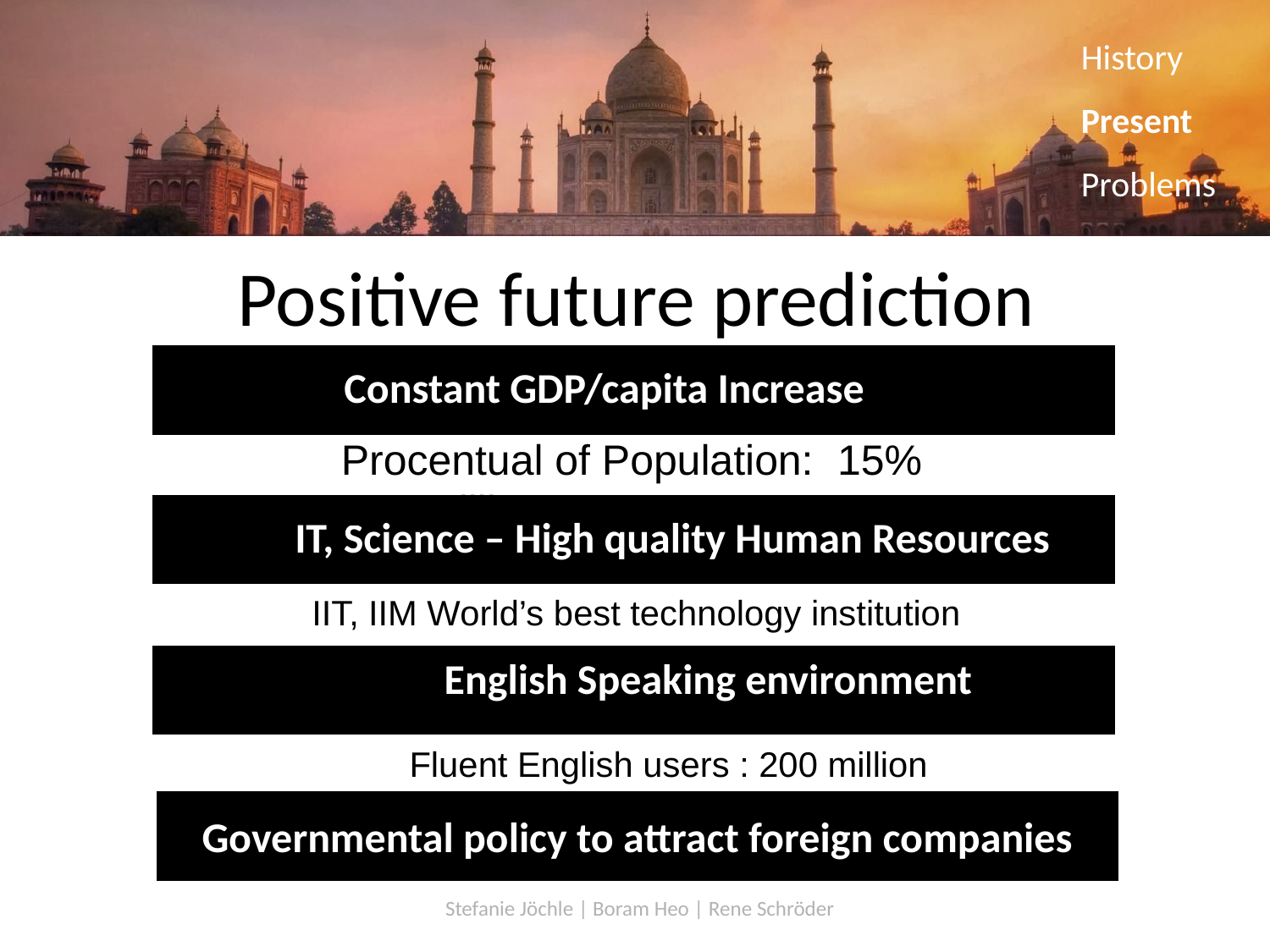

History
Present
Problems
# Positive future prediction

Constant GDP/capita Increase

IT, Science – High quality Human Resources

English Speaking environment
Procentual of Population:  15% 150 million
IIT, IIM World’s best technology institution
Fluent English users : 200 million
Governmental policy to attract foreign companies
Stefanie Jöchle | Boram Heo | Rene Schröder